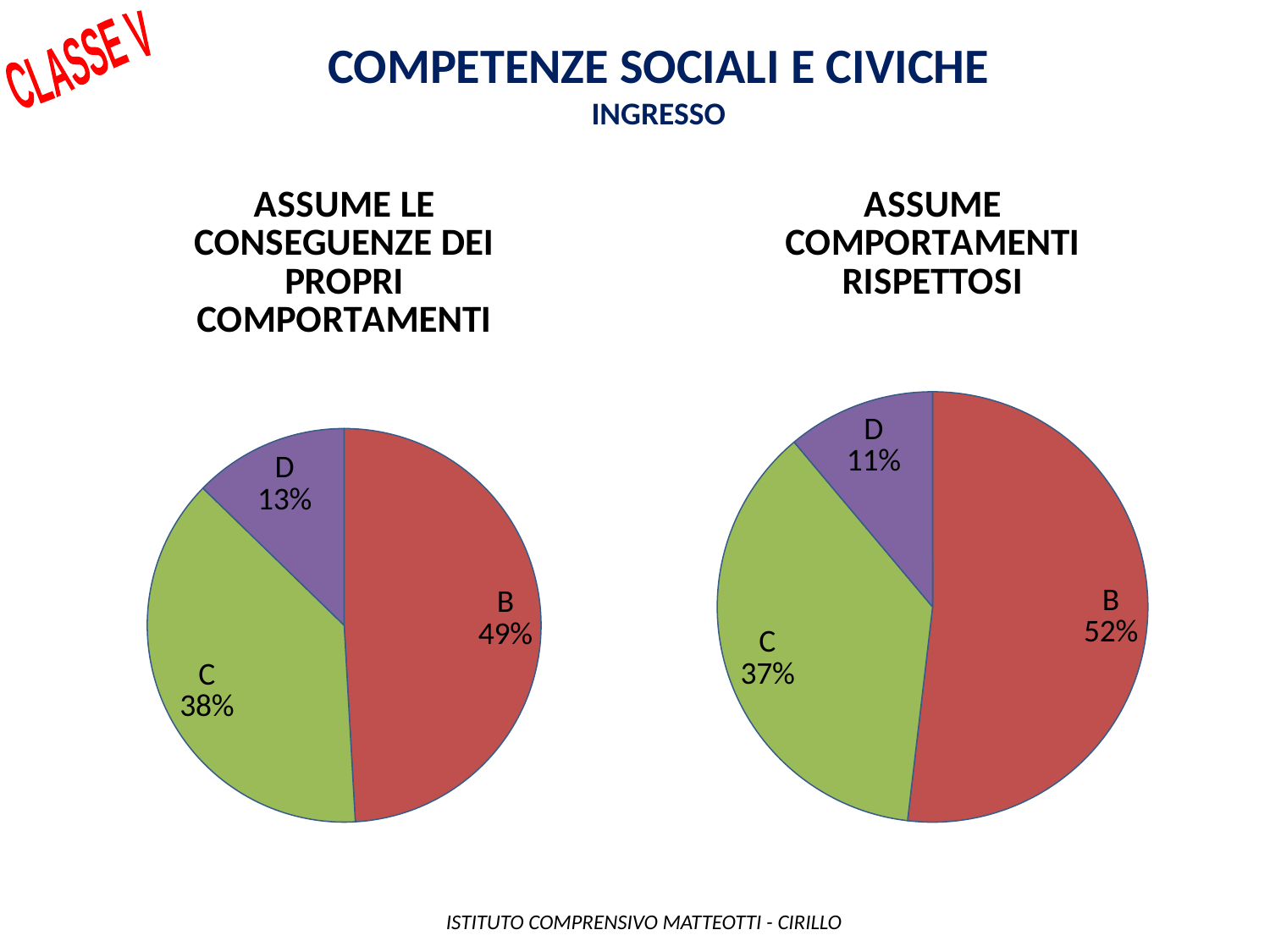

Competenze sociali e civiche
INGRESSO
CLASSE V

### Chart: ASSUME LE CONSEGUENZE DEI PROPRI COMPORTAMENTI

| Category |  |
|---|---|
| A | 0.0 |
| B | 27.0 |
| C | 21.0 |
| D | 7.0 |

### Chart: ASSUME COMPORTAMENTI RISPETTOSI

| Category |  |
|---|---|
| A | 0.0 |
| B | 28.0 |
| C | 20.0 |
| D | 6.0 |
 ISTITUTO COMPRENSIVO MATTEOTTI - CIRILLO